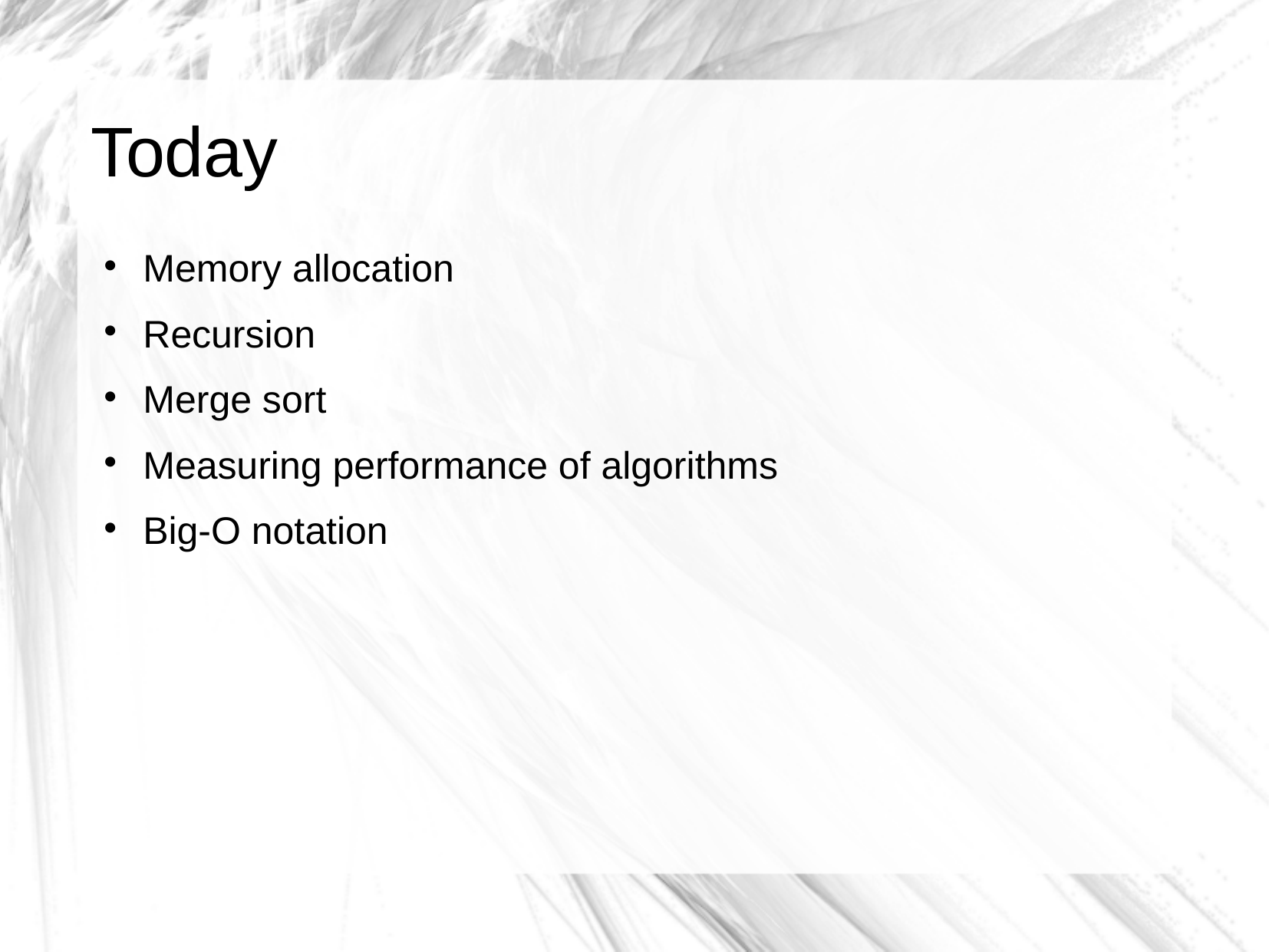

# Today
Memory allocation
Recursion
Merge sort
Measuring performance of algorithms
Big-O notation